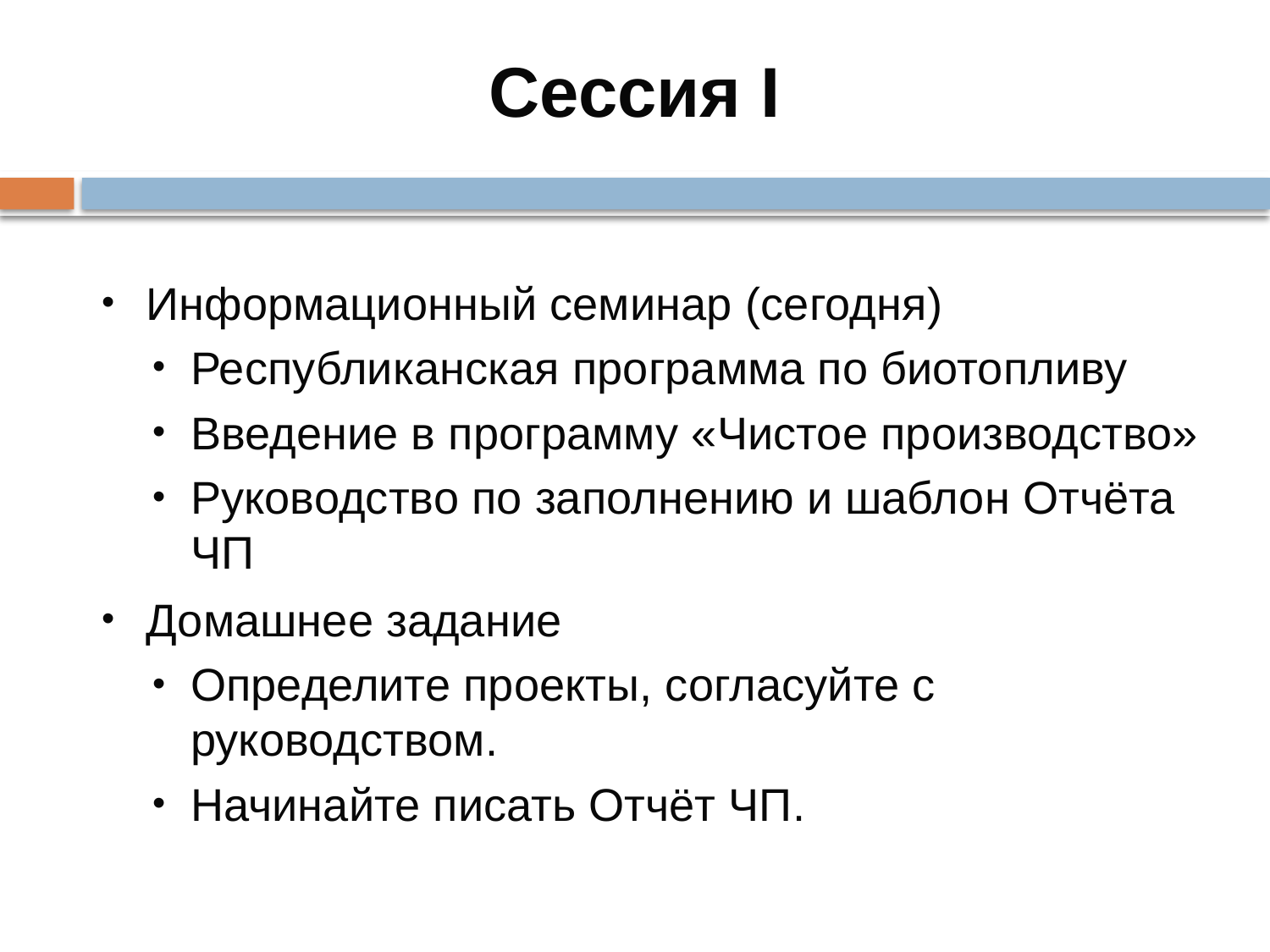

# Сессия I

Информационный семинар (сегодня)
Республиканская программа по биотопливу
Введение в программу «Чистое производство»
Руководство по заполнению и шаблон Отчёта ЧП
Домашнее задание
Определите проекты, согласуйте с руководством.
Начинайте писать Отчёт ЧП.